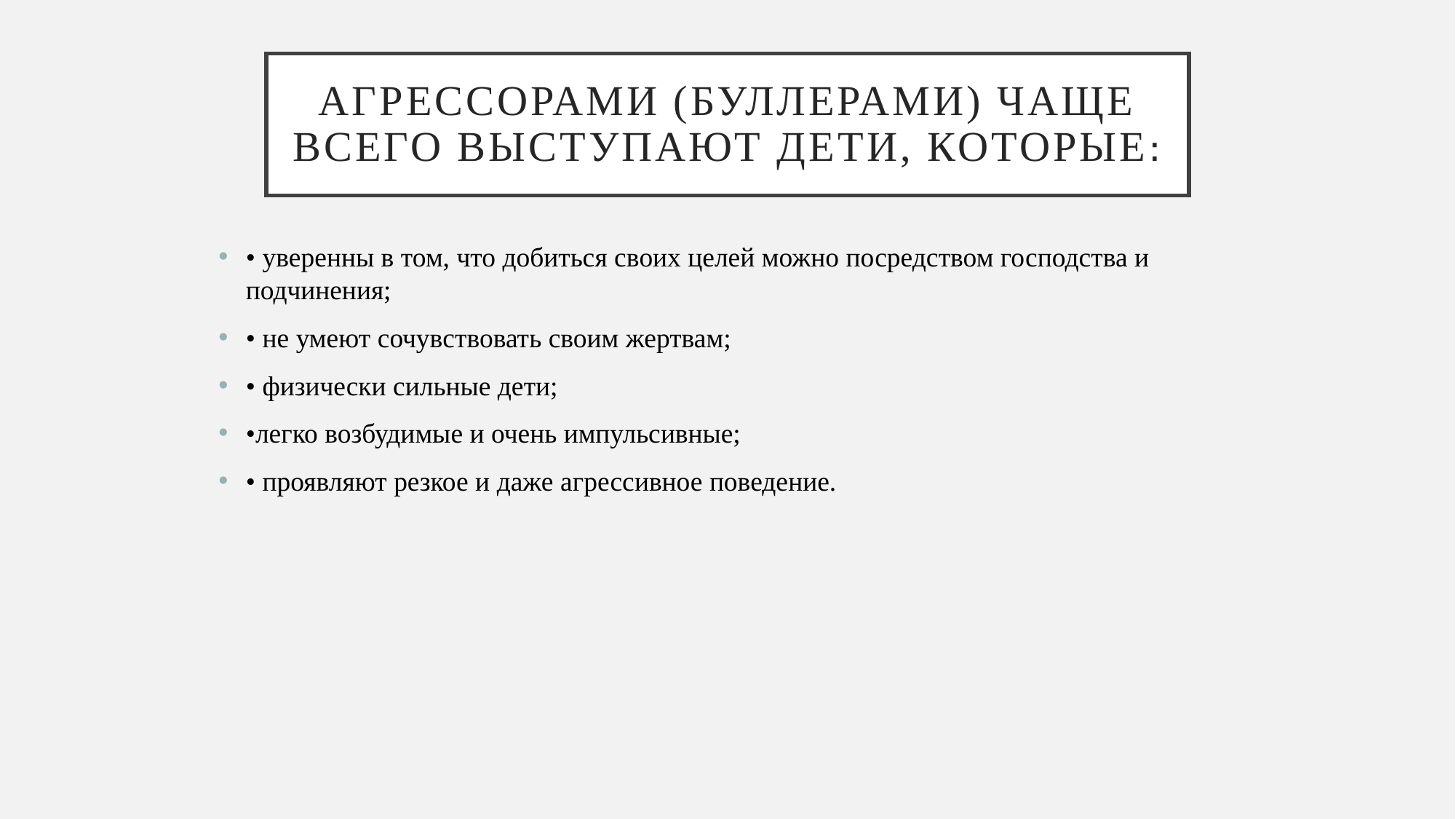

# Агрессорами (буллерами) чаще всего выступают дети, которые:
• уверенны в том, что добиться своих целей можно посредством господства и подчинения;
• не умеют сочувствовать своим жертвам;
• физически сильные дети;
•легко возбудимые и очень импульсивные;
• проявляют резкое и даже агрессивное поведение.